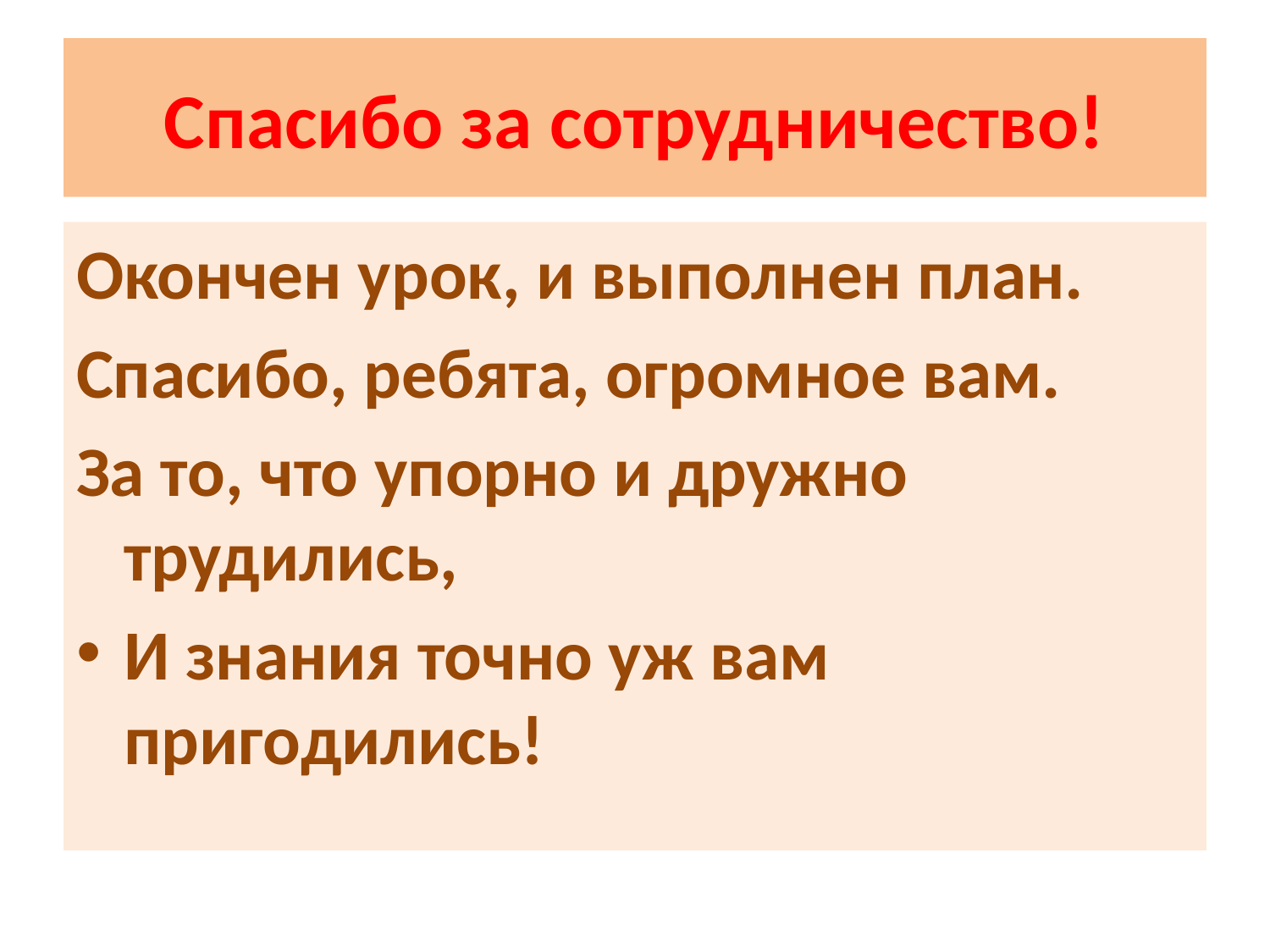

# Спасибо за сотрудничество!
Окончен урок, и выполнен план.
Спасибо, ребята, огромное вам.
За то, что упорно и дружно трудились,
И знания точно уж вам пригодились!